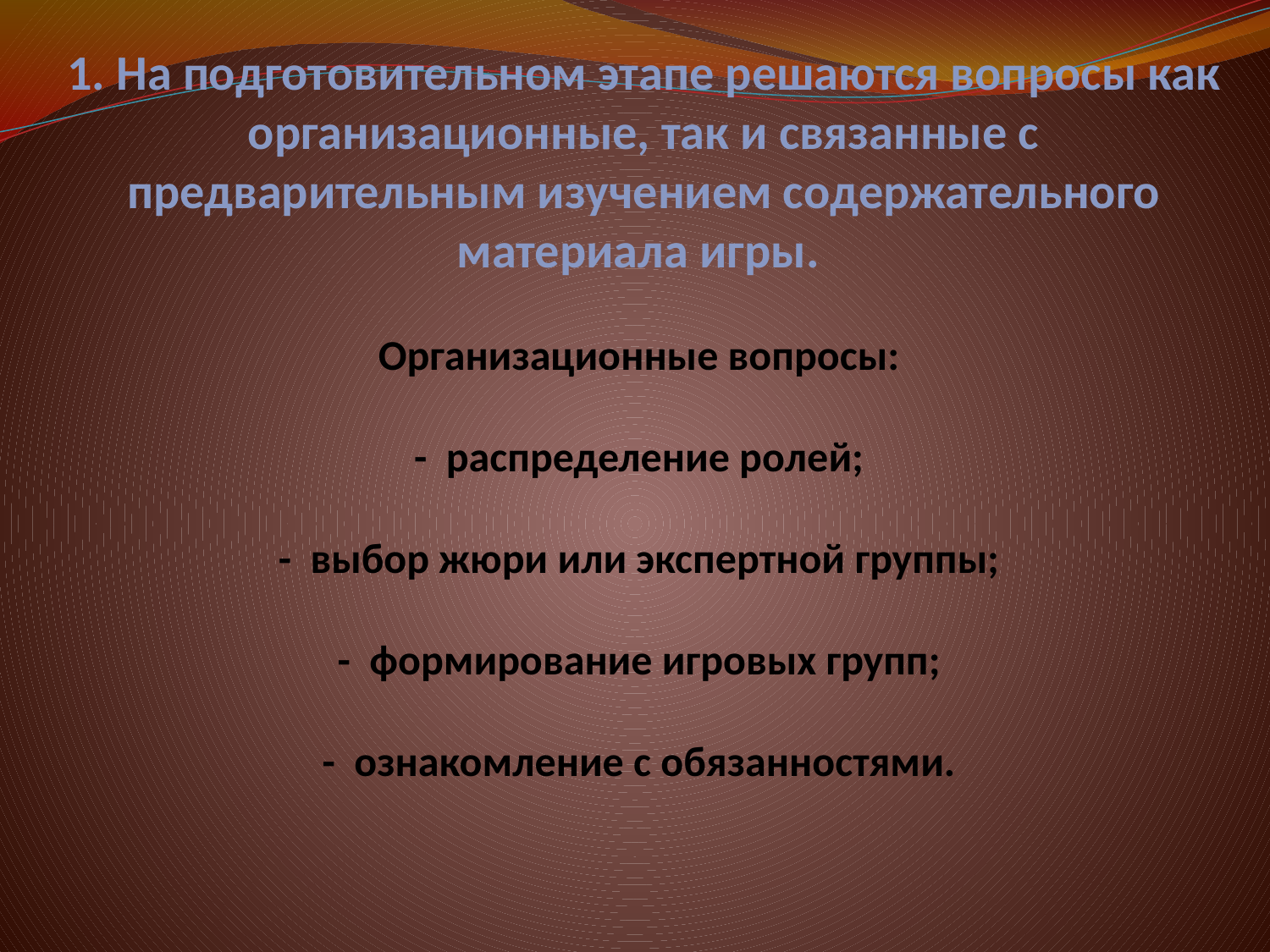

# 1. На подготовительном этапе решаются вопросы как организационные, так и связанные с предварительным изучением содержательного материала игры.   Организационные вопросы:   -  распределение ролей;   -  выбор жюри или экспертной группы;   -  формирование игровых групп;   -  ознакомление с обязанностями.